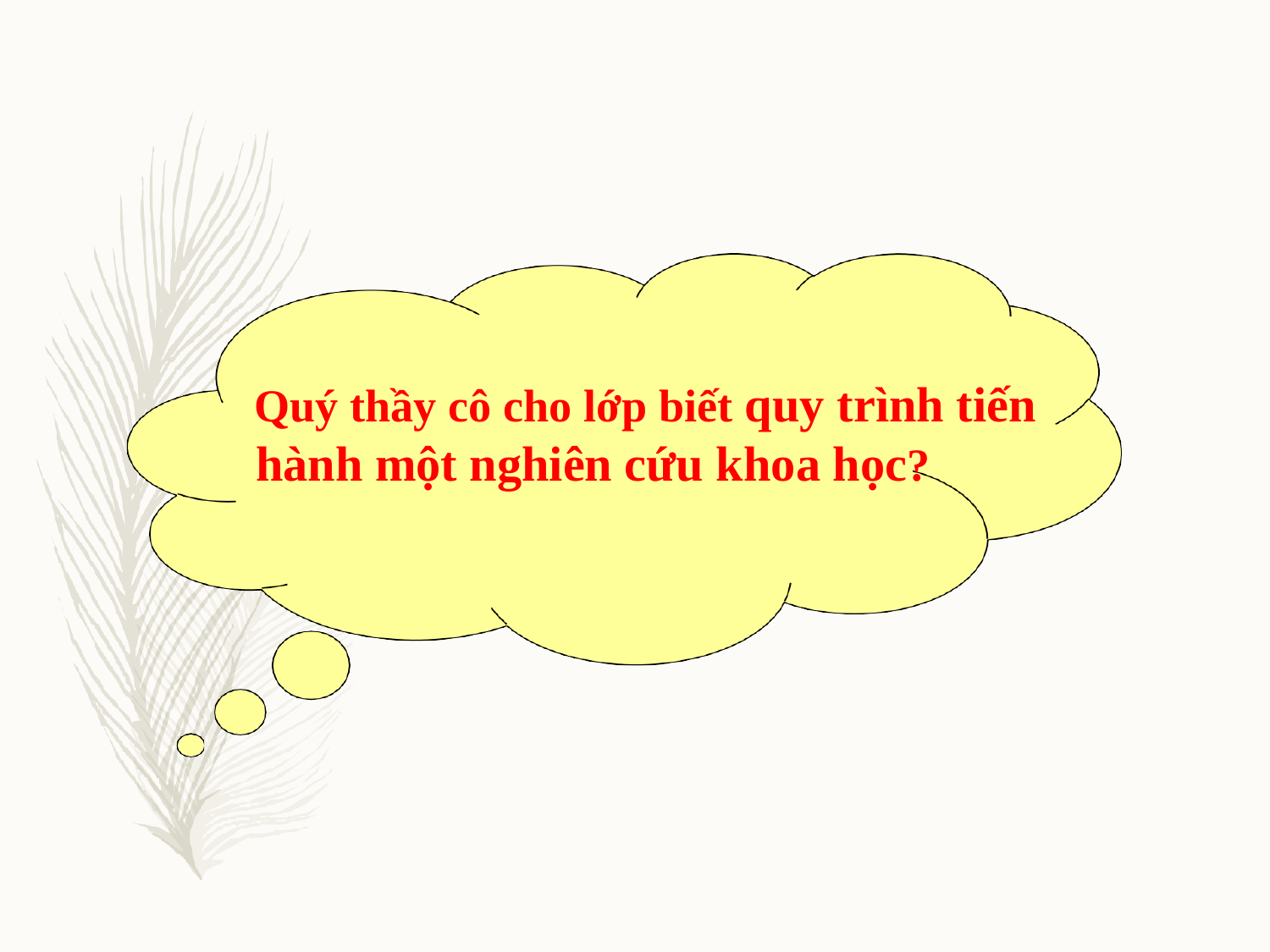

Quý thầy cô cho lớp biết quy trình tiến hành một nghiên cứu khoa học?